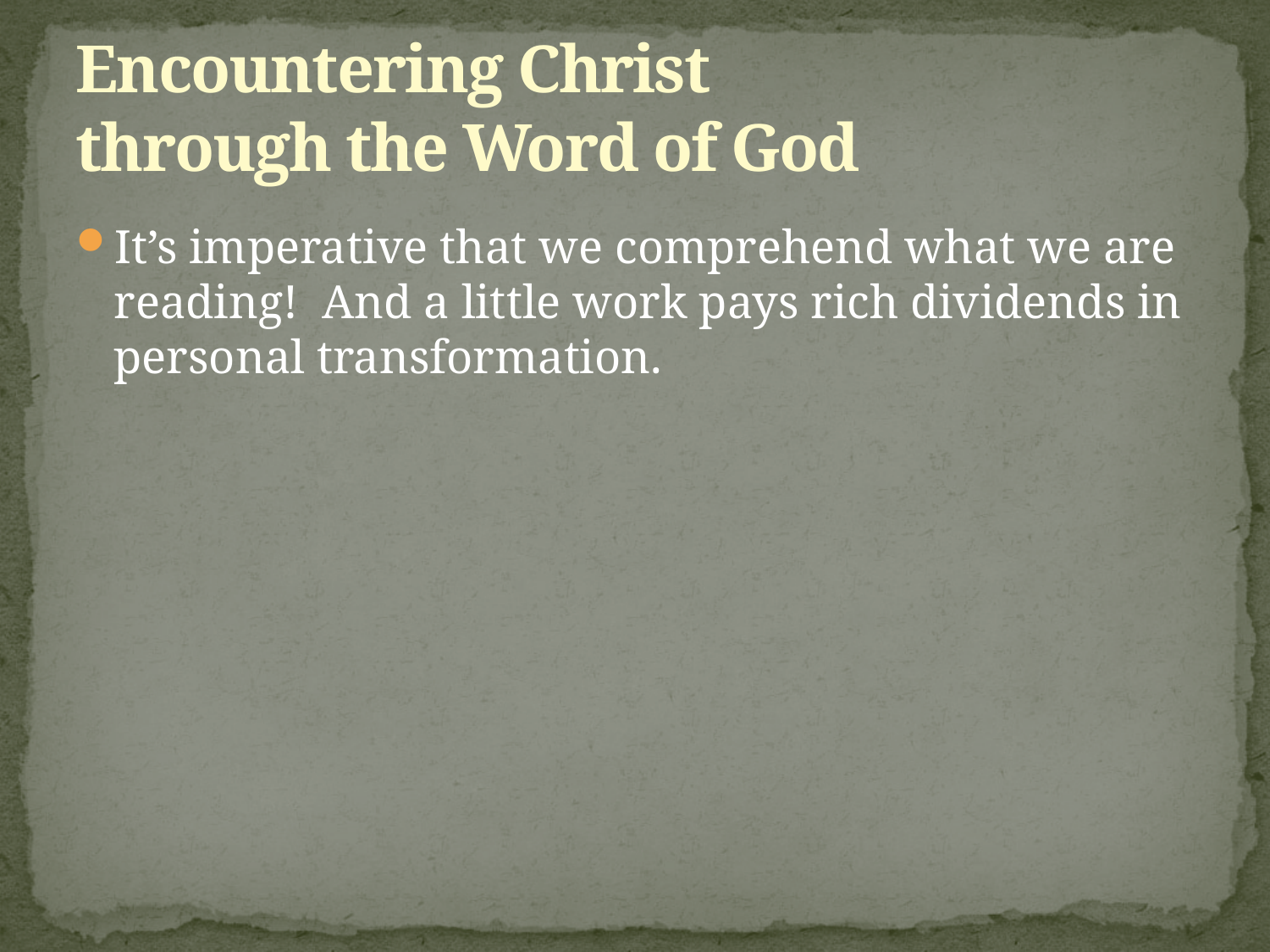

# Encountering Christ through the Word of God
It’s imperative that we comprehend what we are reading!  And a little work pays rich dividends in personal transformation.